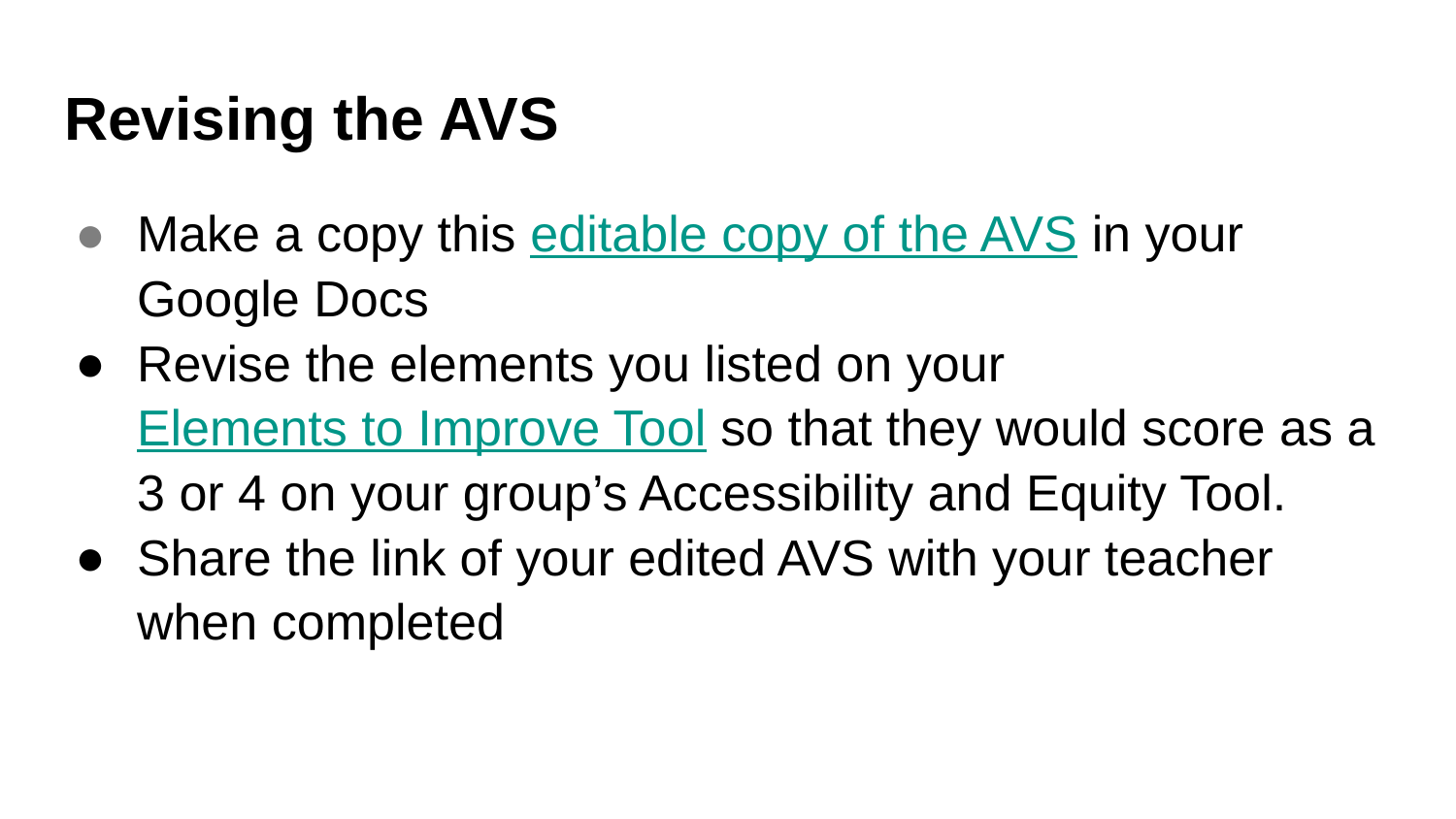

# Revising the AVS
Make a copy this editable copy of the AVS in your Google Docs
Revise the elements you listed on your Elements to Improve Tool so that they would score as a 3 or 4 on your group’s Accessibility and Equity Tool.
Share the link of your edited AVS with your teacher when completed